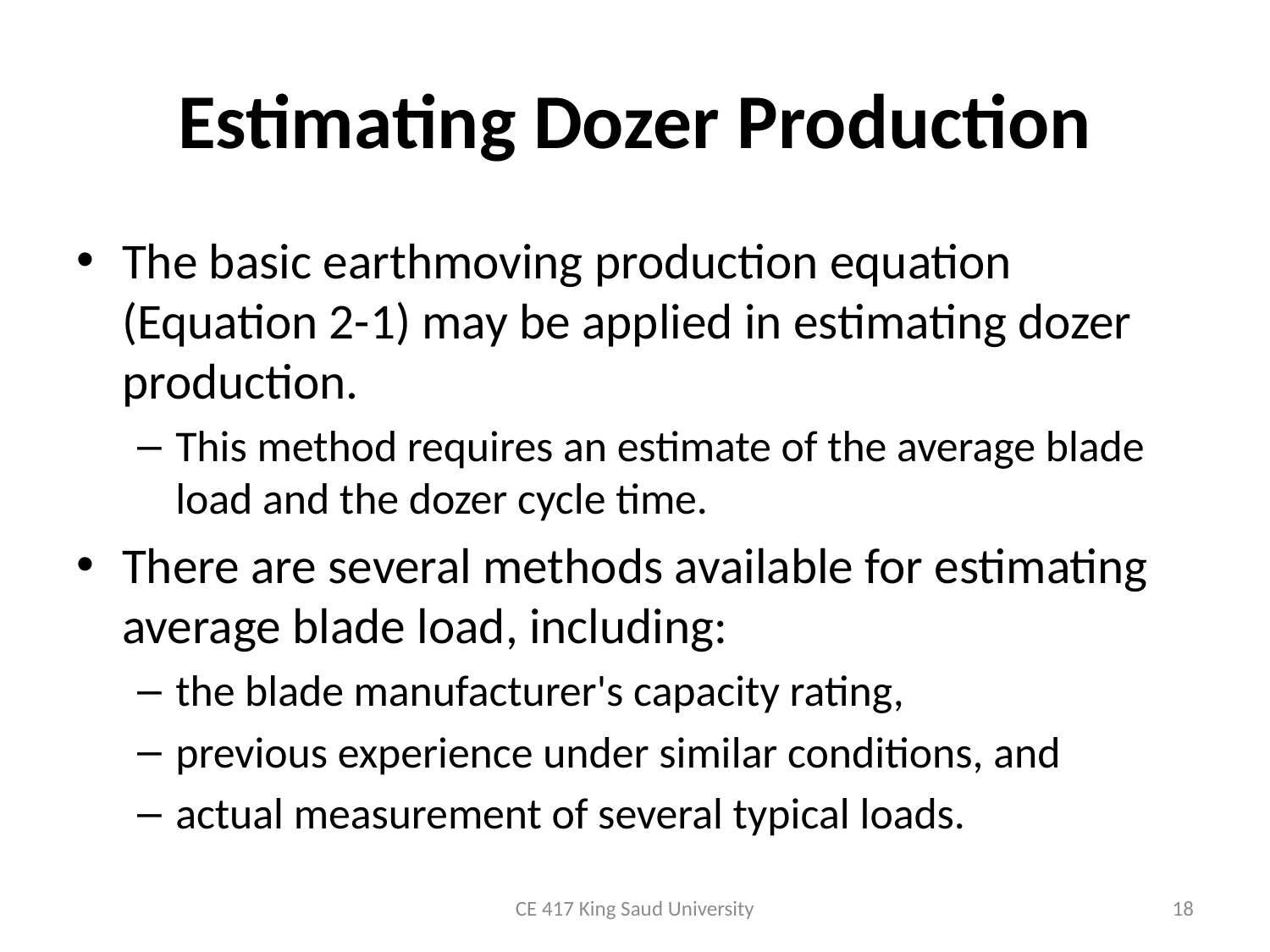

# Estimating Dozer Production
The basic earthmoving production equation (Equation 2-1) may be applied in estimating dozer production.
This method requires an estimate of the average blade load and the dozer cycle time.
There are several methods available for estimating average blade load, including:
the blade manufacturer's capacity rating,
previous experience under similar conditions, and
actual measurement of several typical loads.
CE 417 King Saud University
18